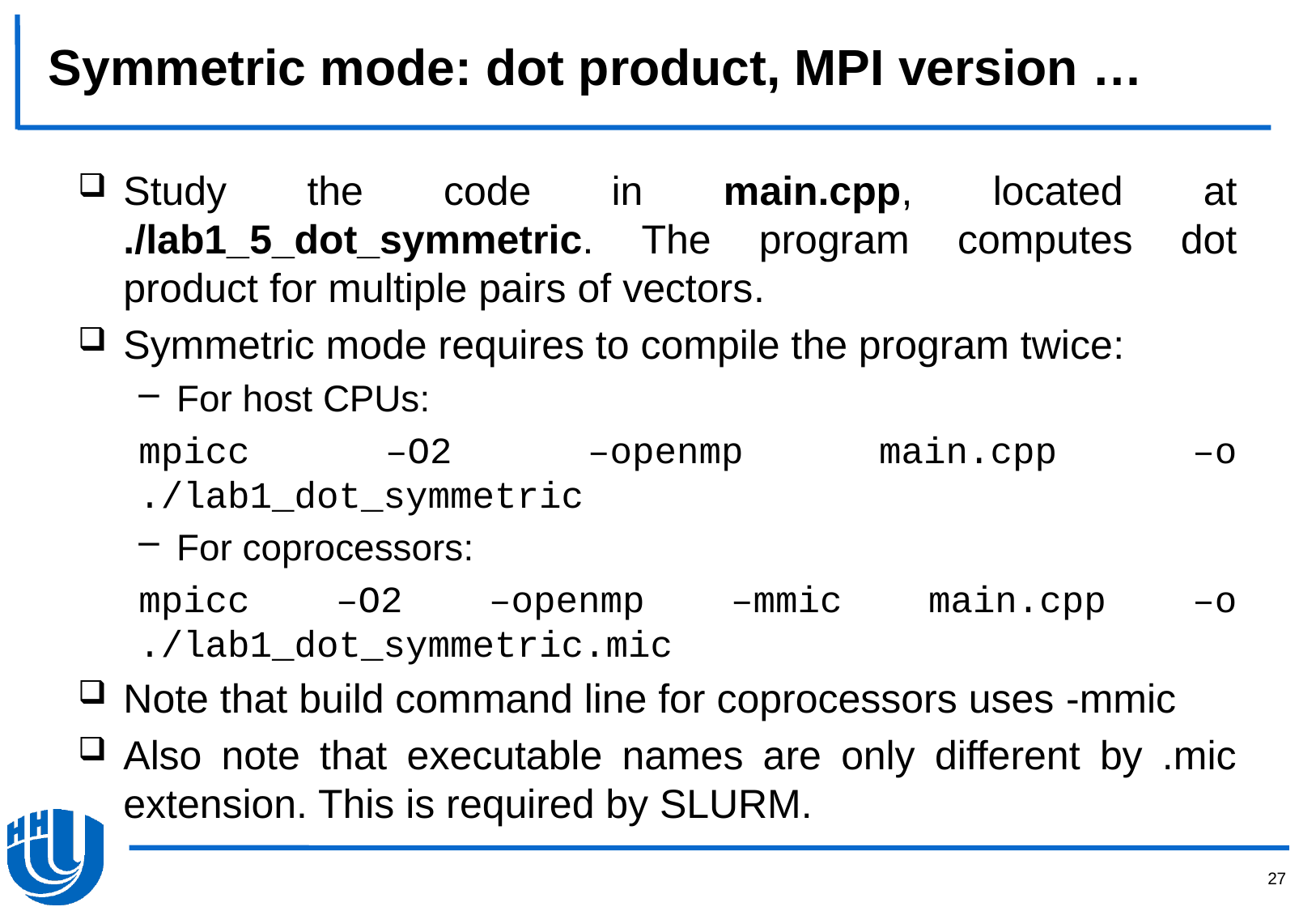

# Symmetric mode: dot product, MPI version …
Study the code in main.cpp, located at ./lab1_5_dot_symmetric. The program computes dot product for multiple pairs of vectors.
Symmetric mode requires to compile the program twice:
For host CPUs:
mpicc –O2 –openmp main.cpp –o ./lab1_dot_symmetric
For coprocessors:
mpicc –O2 –openmp –mmic main.cpp –o ./lab1_dot_symmetric.mic
Note that build command line for coprocessors uses -mmic
Also note that executable names are only different by .mic extension. This is required by SLURM.

27